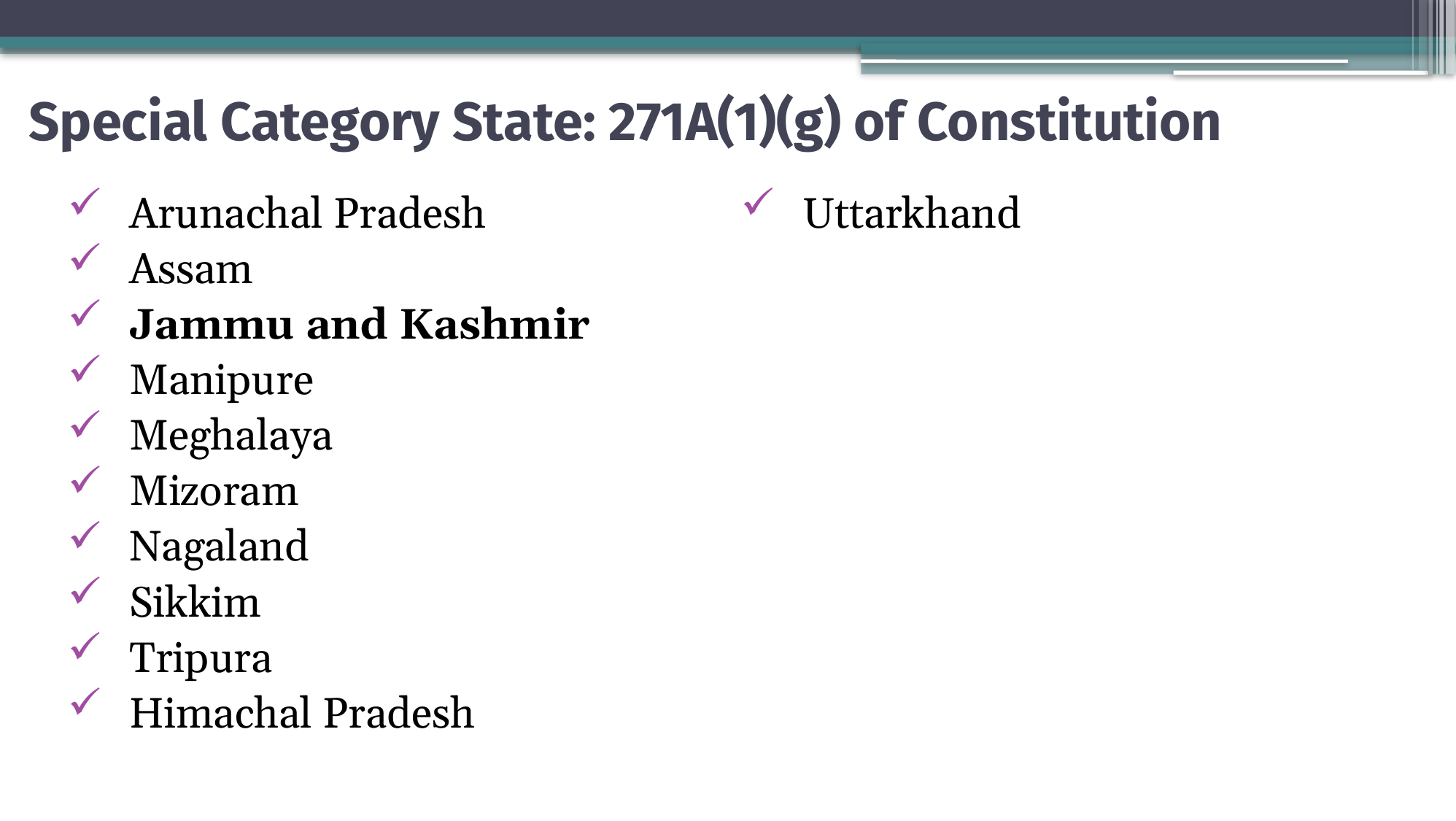

# Special Category State: 271A(1)(g) of Constitution
Arunachal Pradesh
Assam
Jammu and Kashmir
Manipure
Meghalaya
Mizoram
Nagaland
Sikkim
Tripura
Himachal Pradesh
Uttarkhand